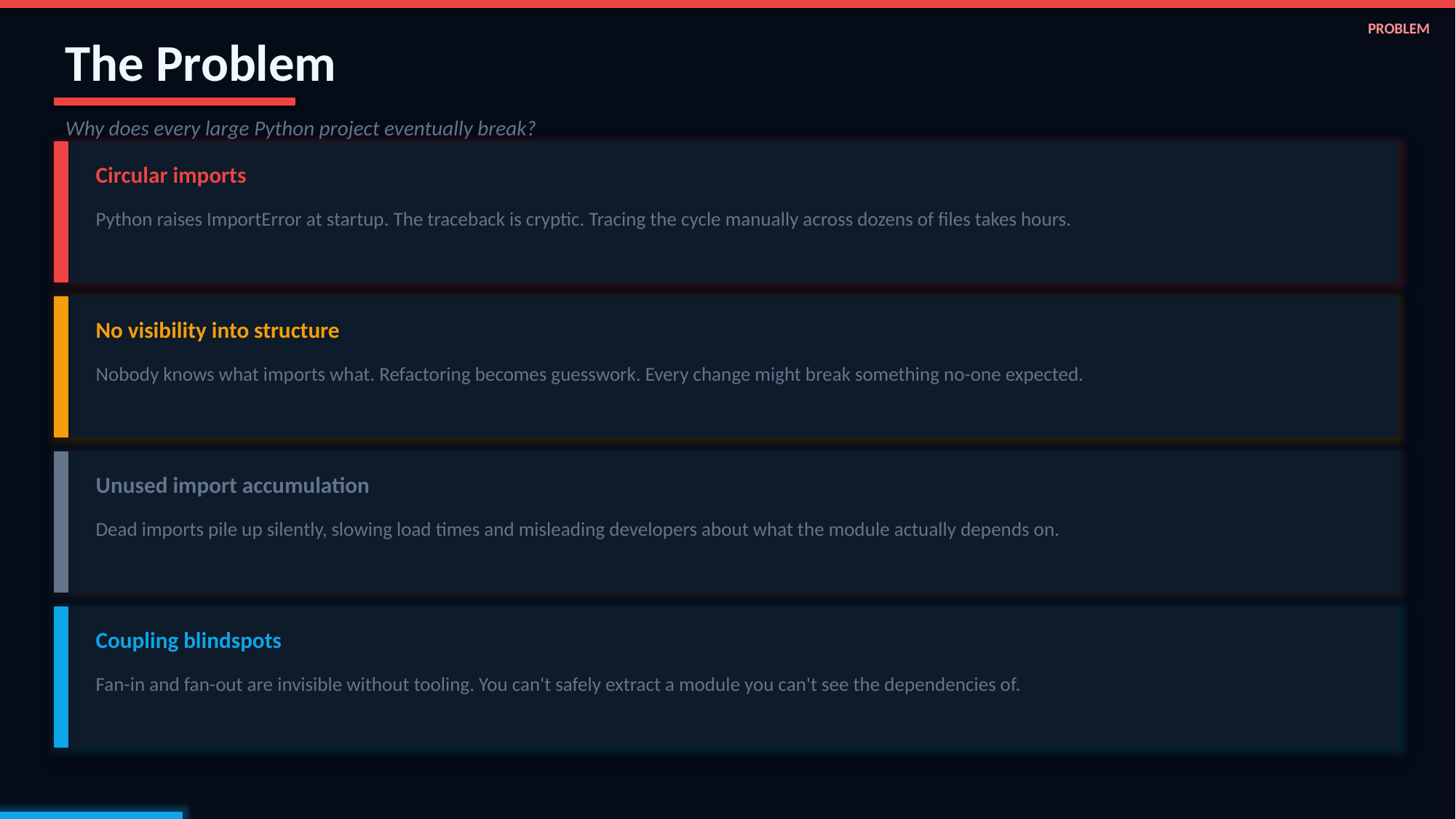

PROBLEM
The Problem

Why does every large Python project eventually break?

Circular imports
Python raises ImportError at startup. The traceback is cryptic. Tracing the cycle manually across dozens of files takes hours.

No visibility into structure
Nobody knows what imports what. Refactoring becomes guesswork. Every change might break something no-one expected.

Unused import accumulation
Dead imports pile up silently, slowing load times and misleading developers about what the module actually depends on.

Coupling blindspots
Fan-in and fan-out are invisible without tooling. You can't safely extract a module you can't see the dependencies of.